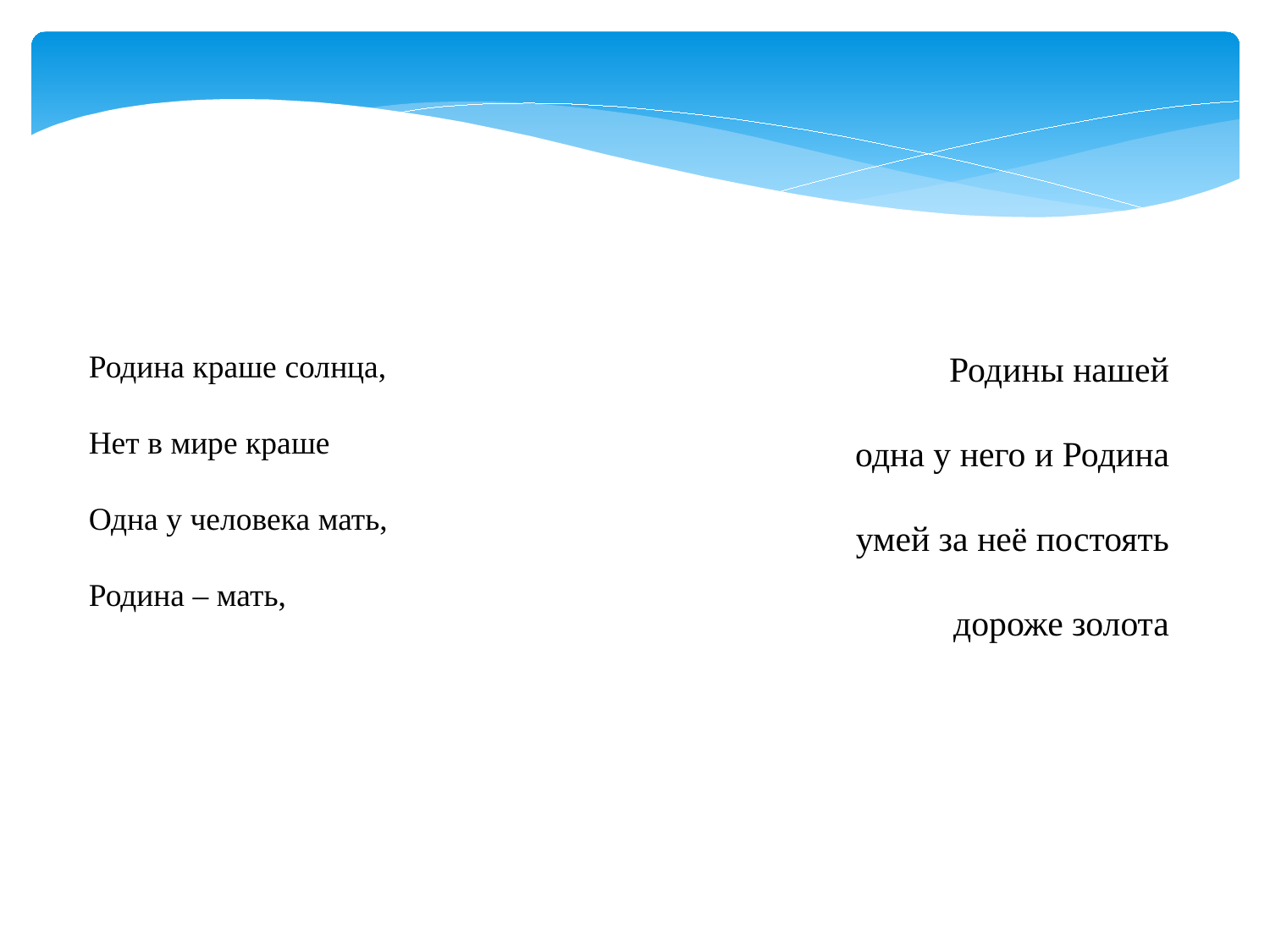

Родина краше солнца,

Нет в мире краше

Одна у человека мать,

Родина – мать,
Родины нашей

одна у него и Родина

умей за неё постоять

дороже золота